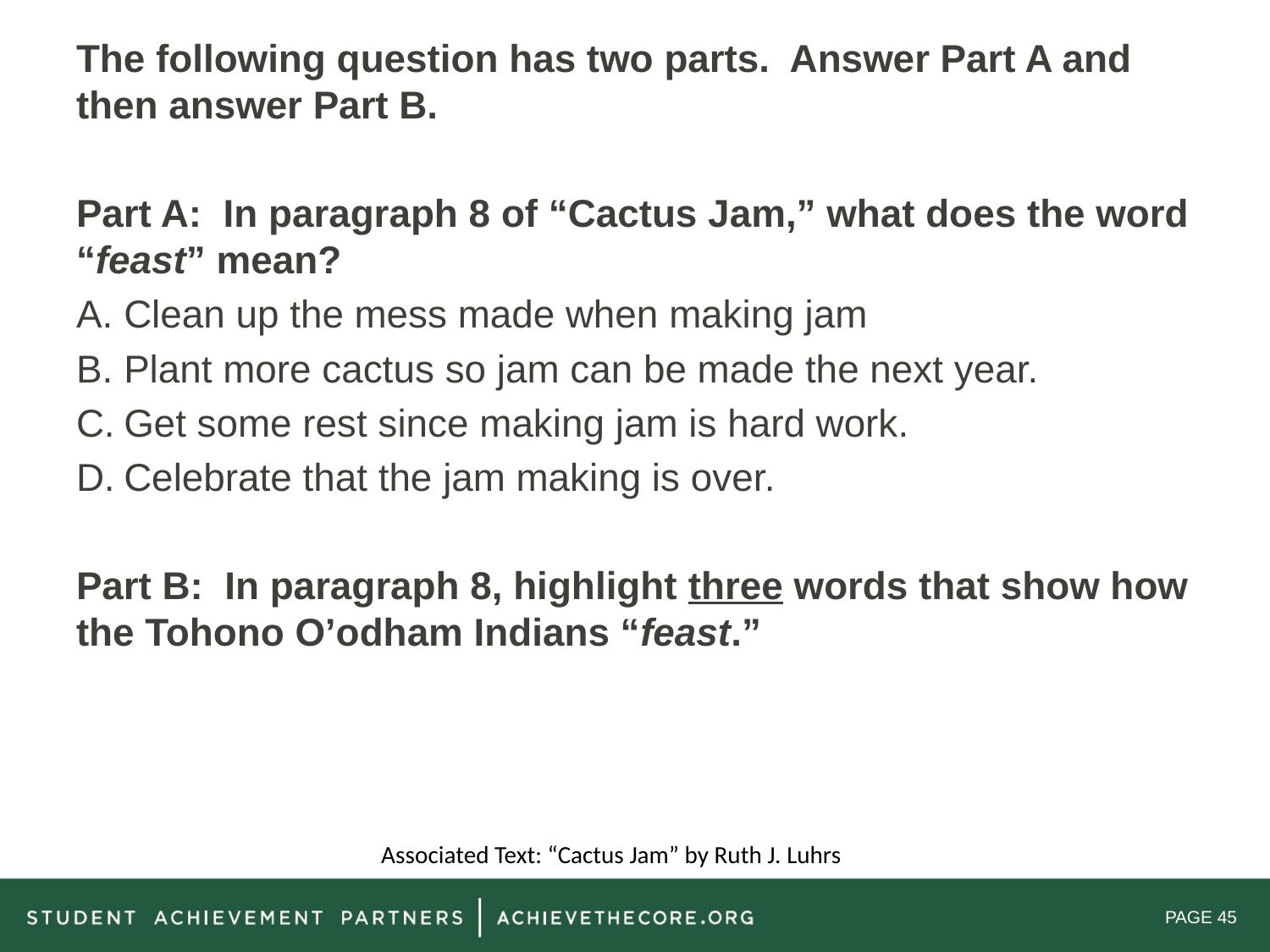

The following question has two parts.  Answer Part A and then answer Part B.

Part A:  In paragraph 8 of “Cactus Jam,” what does the word “feast” mean?
Clean up the mess made when making jam
Plant more cactus so jam can be made the next year.
Get some rest since making jam is hard work.
Celebrate that the jam making is over.

Part B:  In paragraph 8, highlight three words that show how the Tohono O’odham Indians “feast.”
Associated Text: “Cactus Jam” by Ruth J. Luhrs